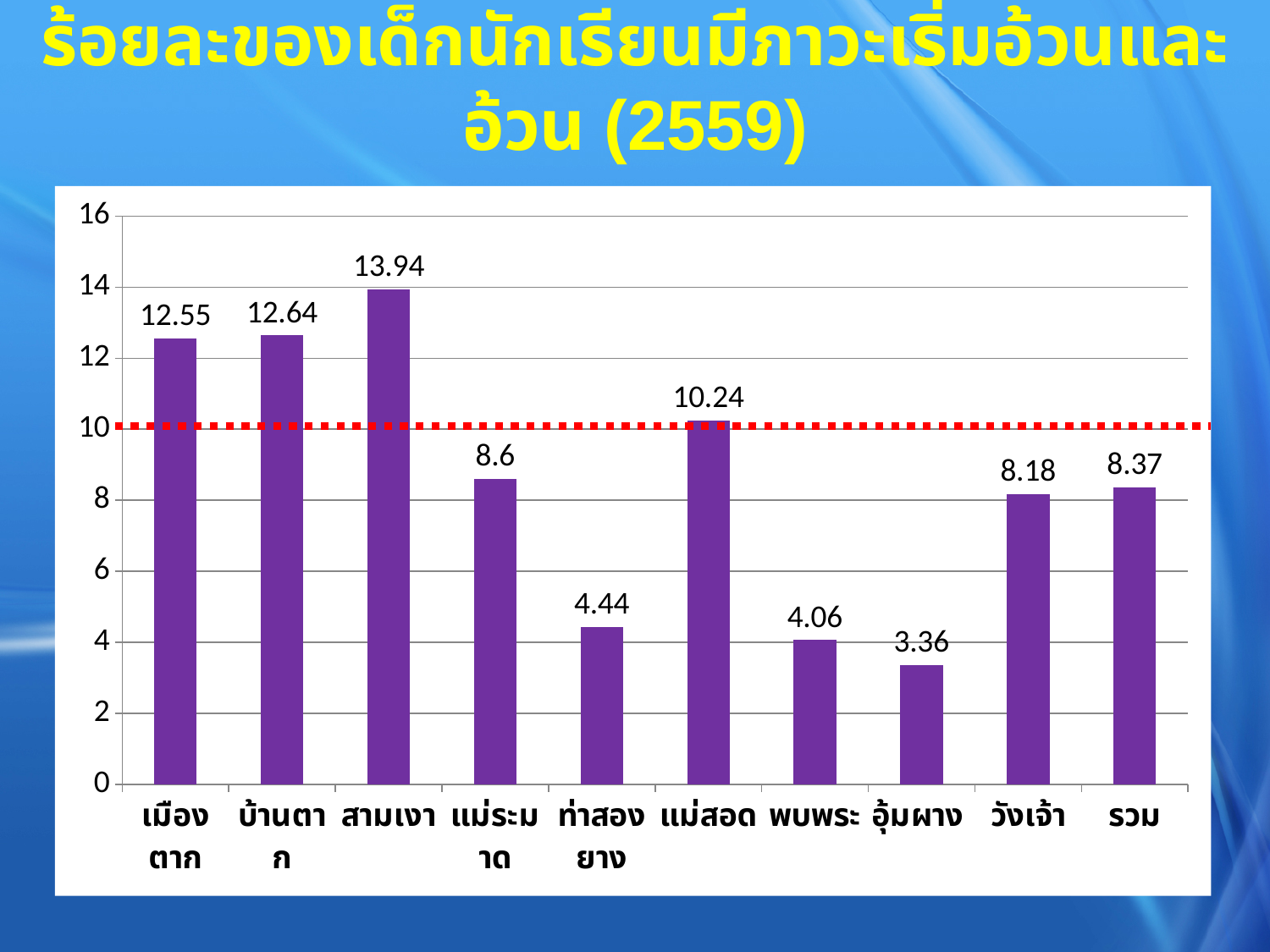

# ร้อยละของเด็กนักเรียนมีภาวะเริ่มอ้วนและอ้วน (2559)

### Chart

| Category | ชุดข้อมูล 1 |
|---|---|
| เมืองตาก | 12.55 |
| บ้านตาก | 12.64 |
| สามเงา | 13.94 |
| แม่ระมาด | 8.6 |
| ท่าสองยาง | 4.44 |
| แม่สอด | 10.24 |
| พบพระ | 4.06 |
| อุ้มผาง  | 3.36 |
| วังเจ้า | 8.18 |
| รวม | 8.37 |